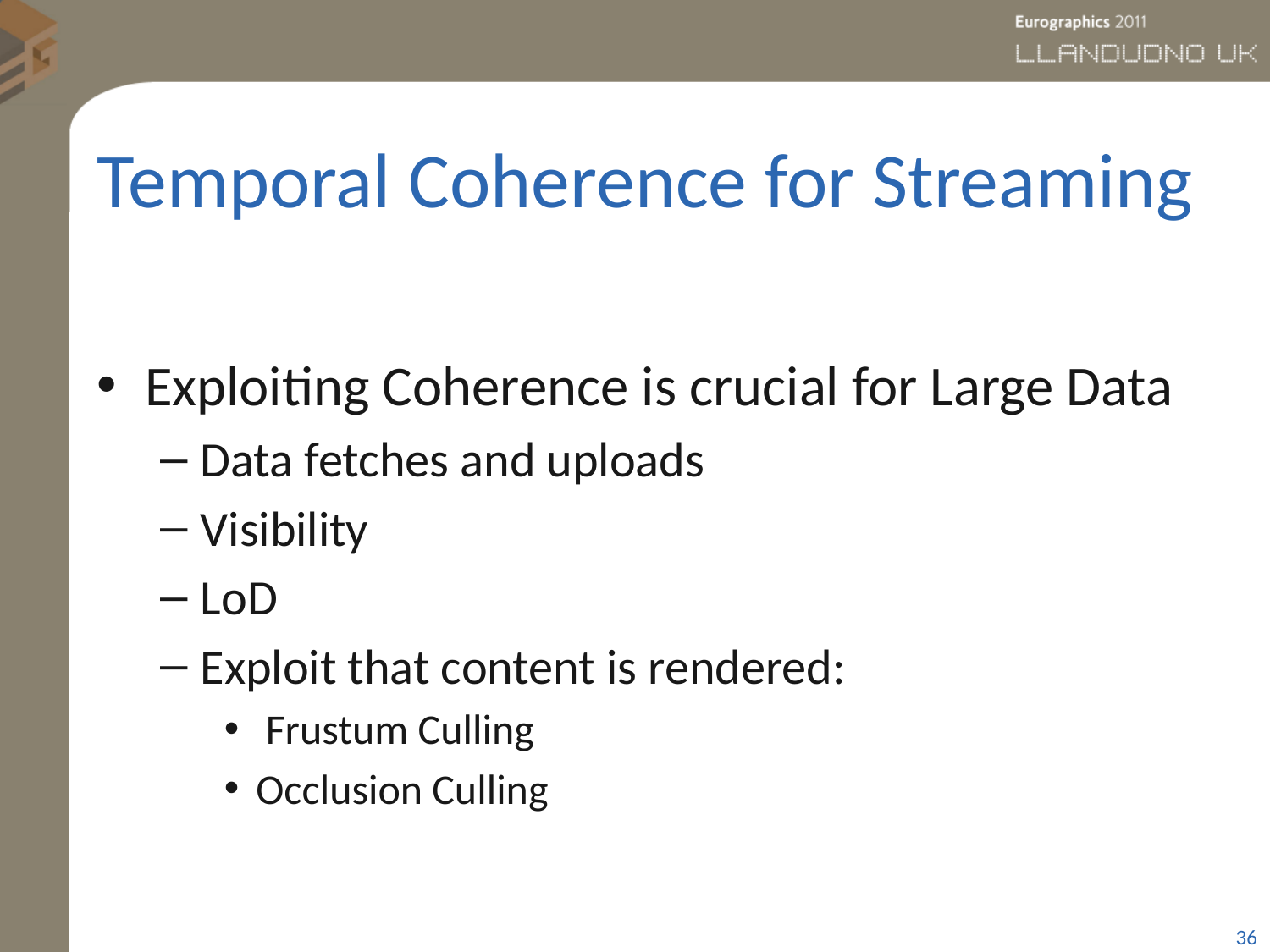

# Temporal Coherence for Streaming

Exploiting Coherence is crucial for Large Data
Data fetches and uploads
Visibility
LoD
Exploit that content is rendered:
 Frustum Culling
Occlusion Culling

36